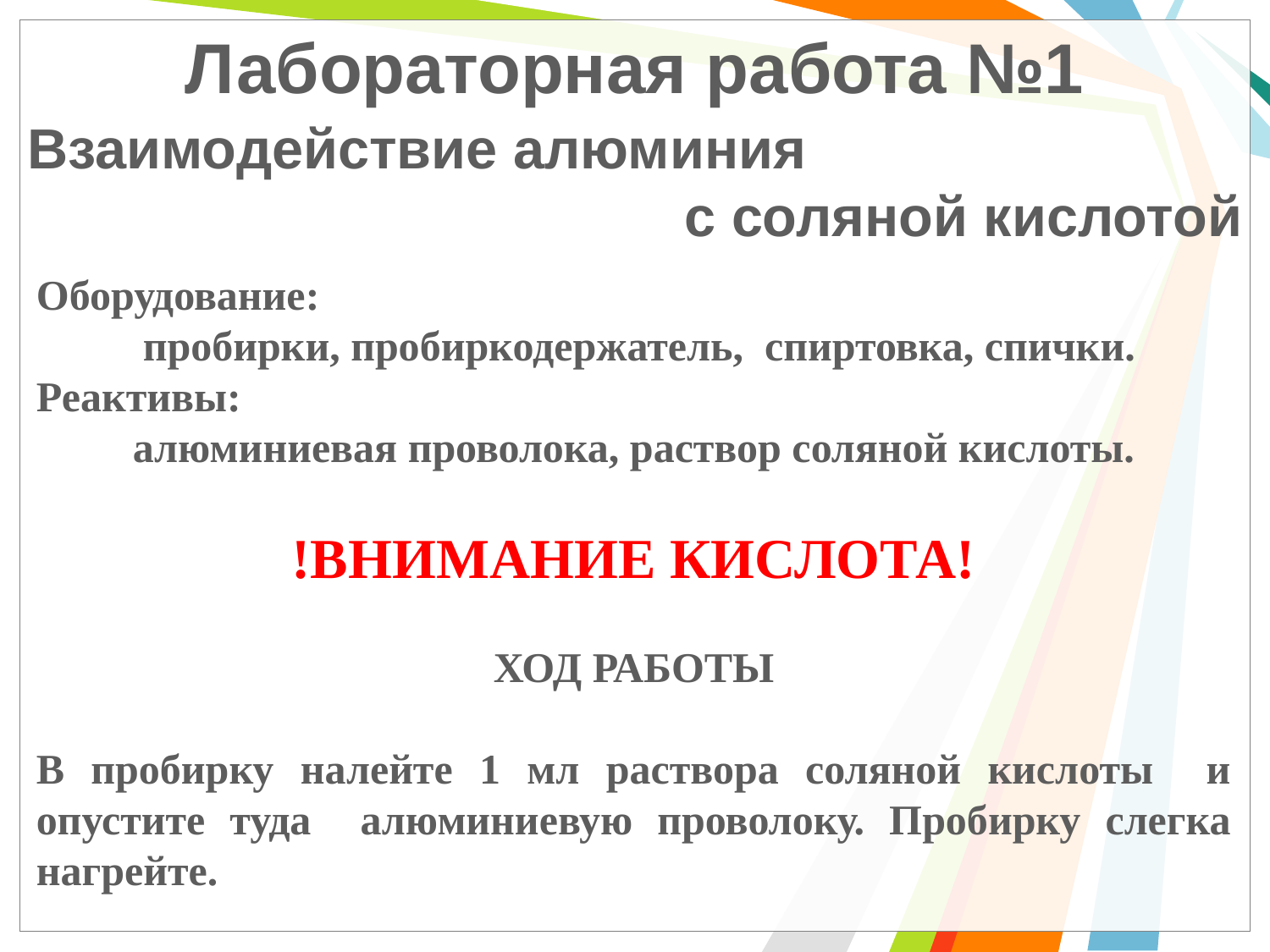

Лабораторная работа №1
Взаимодействие алюминия
 с соляной кислотой
Оборудование:
 пробирки, пробиркодержатель,  спиртовка, спички.
Реактивы:
алюминиевая проволока, раствор соляной кислоты.

!ВНИМАНИЕ КИСЛОТА!

ХОД РАБОТЫ

В пробирку налейте 1 мл раствора соляной кислоты  и опустите туда  алюминиевую проволоку. Пробирку слегка нагрейте.